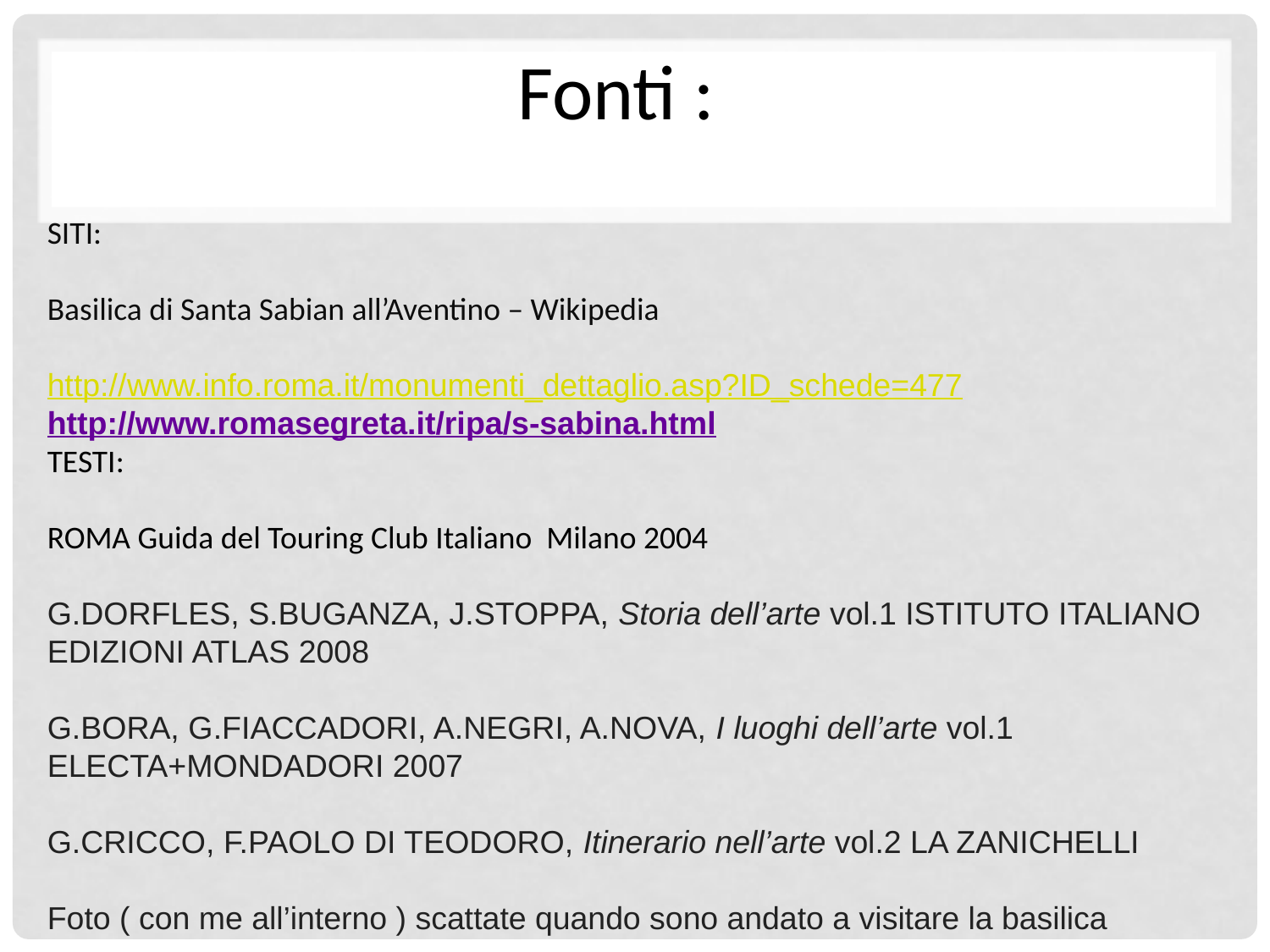

Fonti :
SITI:

Basilica di Santa Sabian all’Aventino – Wikipedia

http://www.info.roma.it/monumenti_dettaglio.asp?ID_schede=477
http://www.romasegreta.it/ripa/s-sabina.html
TESTI:

ROMA Guida del Touring Club Italiano  Milano 2004

G.DORFLES, S.BUGANZA, J.STOPPA, Storia dell’arte vol.1 ISTITUTO ITALIANO EDIZIONI ATLAS 2008

G.BORA, G.FIACCADORI, A.NEGRI, A.NOVA, I luoghi dell’arte vol.1  ELECTA+MONDADORI 2007

G.CRICCO, F.PAOLO DI TEODORO, Itinerario nell’arte vol.2 LA ZANICHELLI

Foto ( con me all’interno ) scattate quando sono andato a visitare la basilica